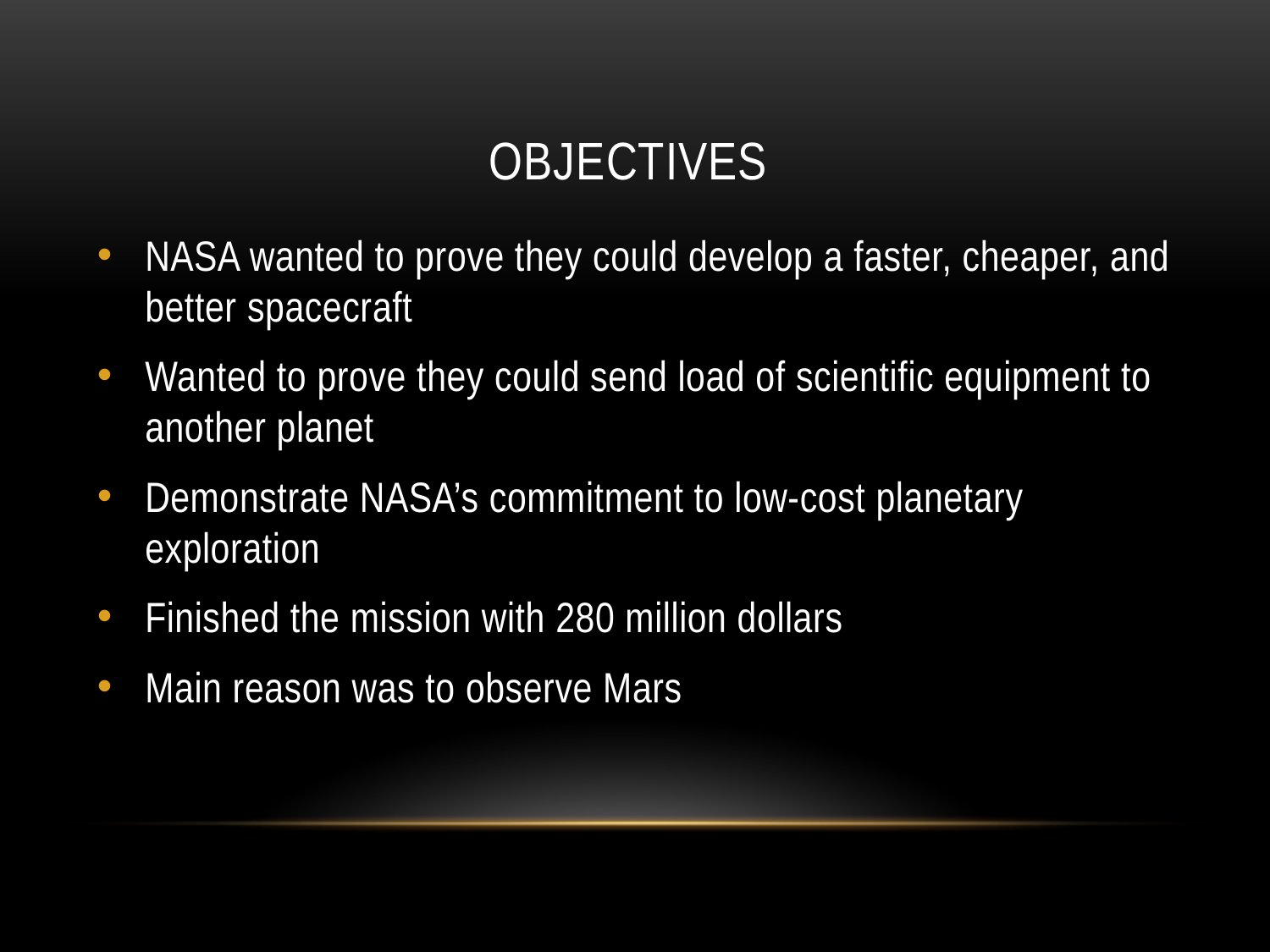

# Objectives
NASA wanted to prove they could develop a faster, cheaper, and better spacecraft
Wanted to prove they could send load of scientific equipment to another planet
Demonstrate NASA’s commitment to low-cost planetary exploration
Finished the mission with 280 million dollars
Main reason was to observe Mars